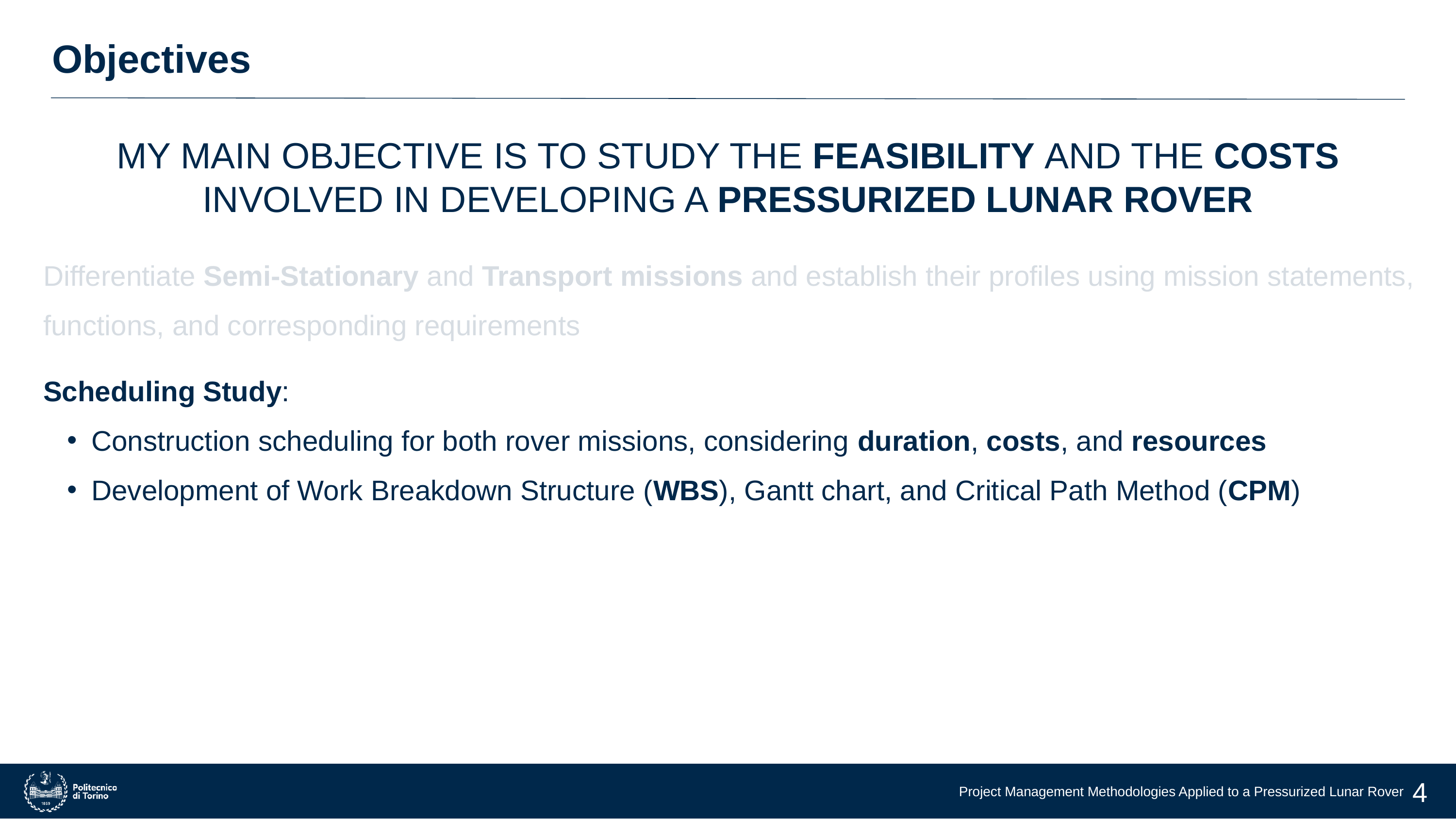

Objectives

MY MAIN OBJECTIVE IS TO STUDY THE FEASIBILITY AND THE COSTS INVOLVED IN DEVELOPING A PRESSURIZED LUNAR ROVER

Differentiate Semi-Stationary and Transport missions and establish their profiles using mission statements, functions, and corresponding requirements
Scheduling Study:
Construction scheduling for both rover missions, considering duration, costs, and resources
Development of Work Breakdown Structure (WBS), Gantt chart, and Critical Path Method (CPM)

4

Project Management Methodologies Applied to a Pressurized Lunar Rover